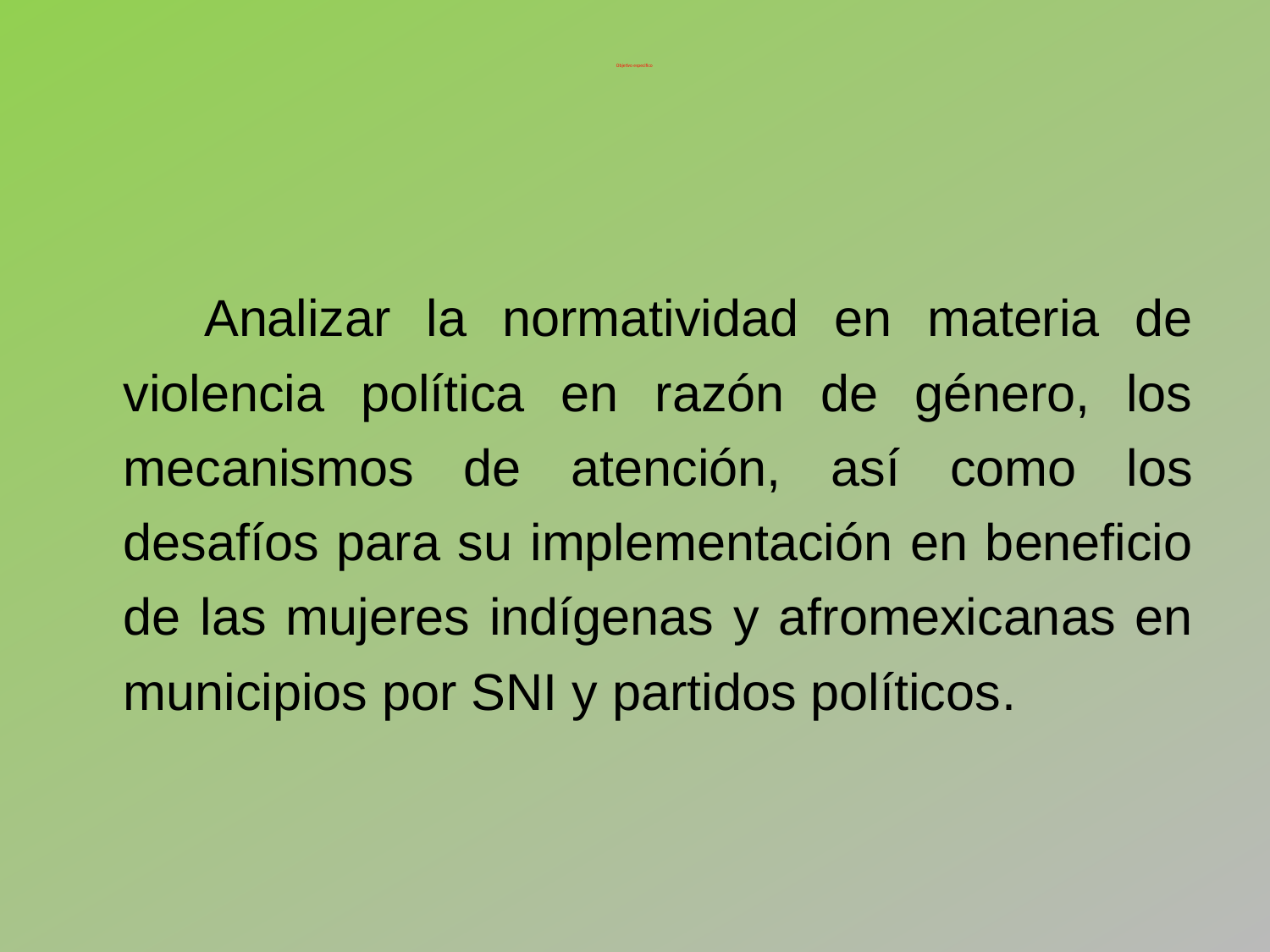

# Objetivo especifico
    Analizar la normatividad en materia de violencia política en razón de género, los mecanismos de atención, así como los desafíos para su implementación en beneficio de las mujeres indígenas y afromexicanas en municipios por SNI y partidos políticos.